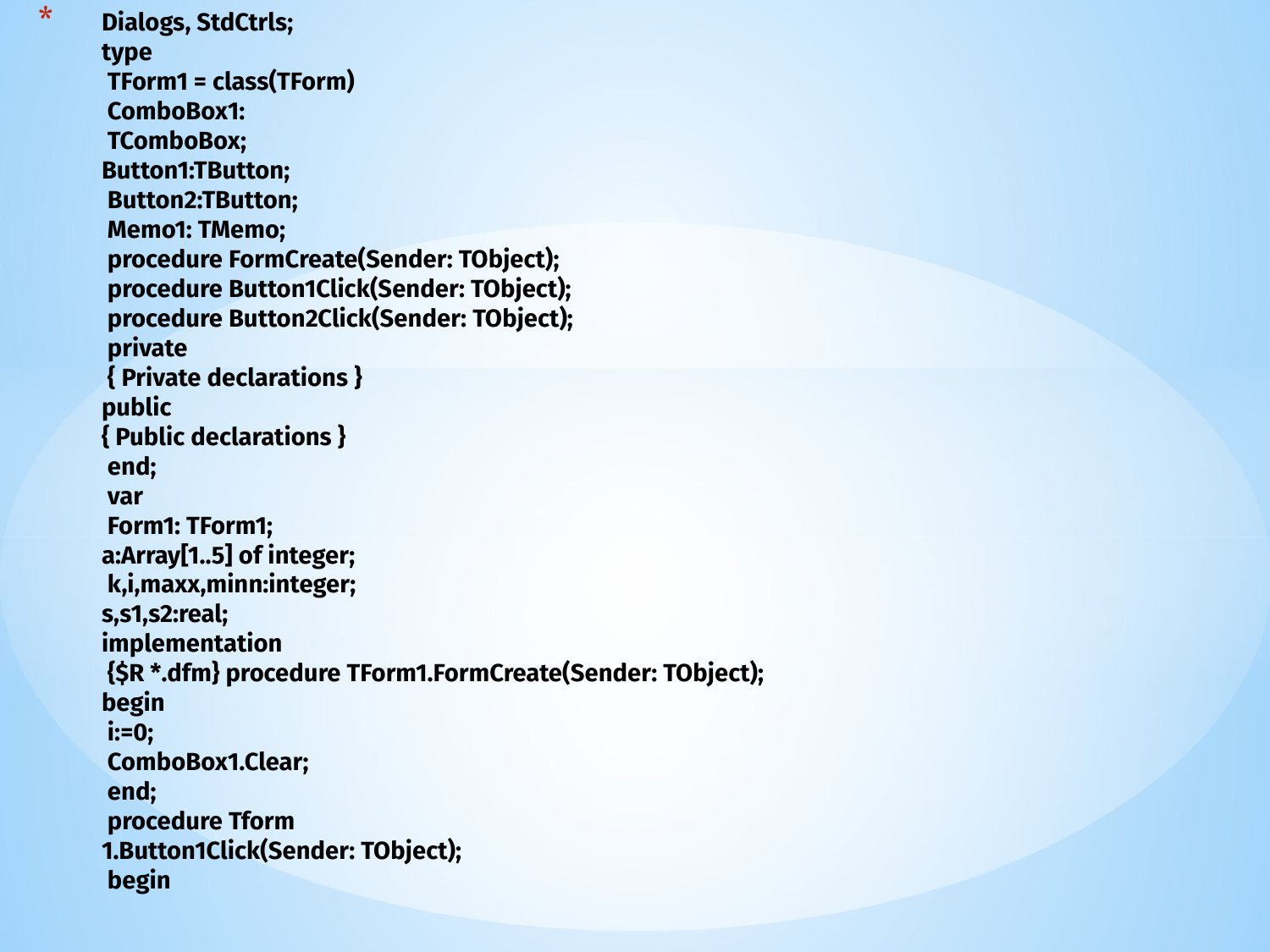

# Dialogs, StdCtrls; type TForm1 = class(TForm) ComboBox1: TComboBox; Button1:TButton; Button2:TButton; Memo1: TMemo; procedure FormCreate(Sender: TObject); procedure Button1Click(Sender: TObject); procedure Button2Click(Sender: TObject); private { Private declarations } public { Public declarations } end; var Form1: TForm1; a:Array[1..5] of integer; k,i,maxx,minn:integer; s,s1,s2:real; implementation {$R *.dfm} procedure TForm1.FormCreate(Sender: TObject); begin i:=0; ComboBox1.Clear; end; procedure Tform 1.Button1Click(Sender: TObject); begin